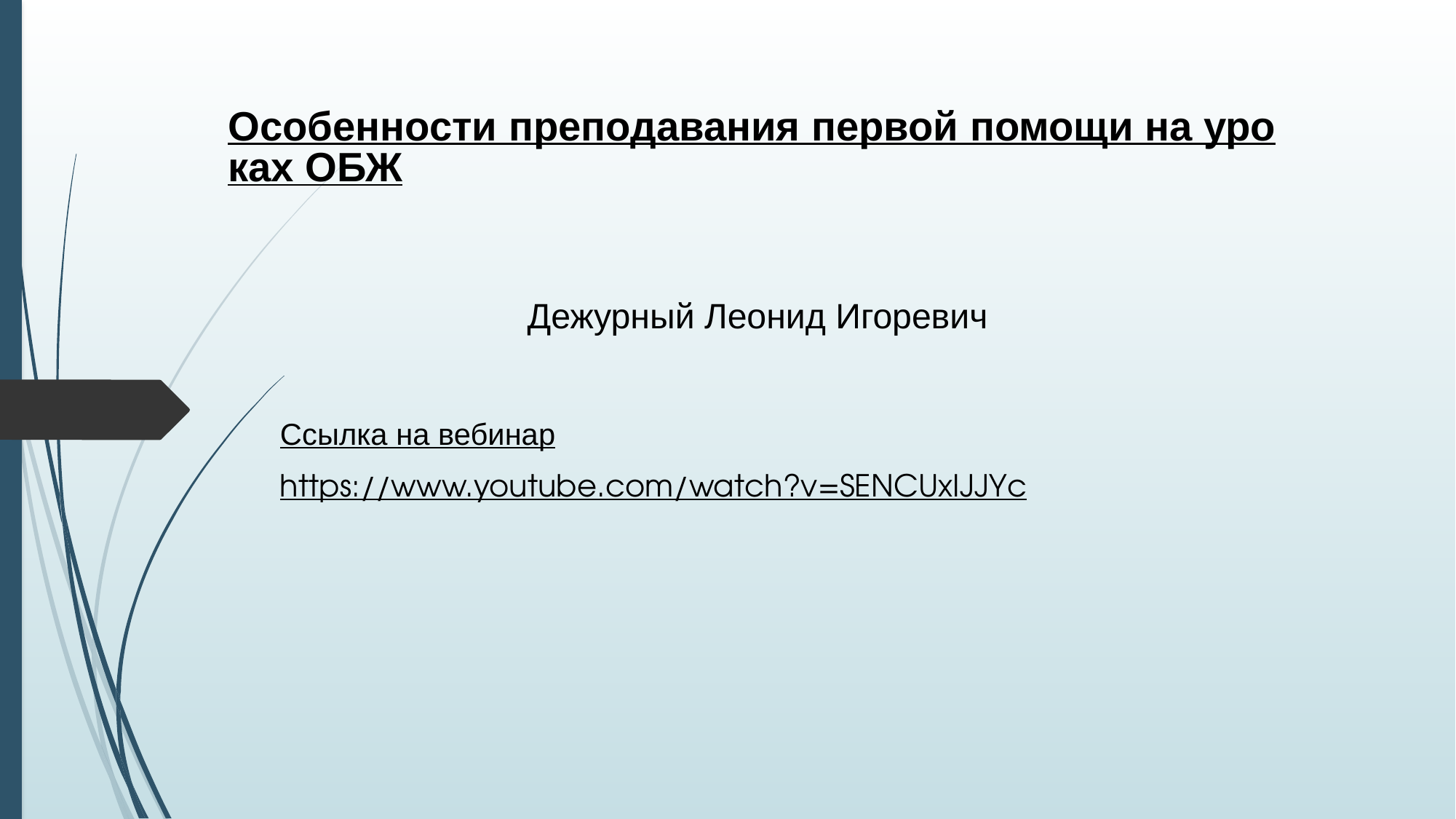

# Особенности преподавания первой помощи на уроках ОБЖ Дежурный Леонид Игоревич
Ссылка на вебинар
https://www.youtube.com/watch?v=SENCUxIJJYc